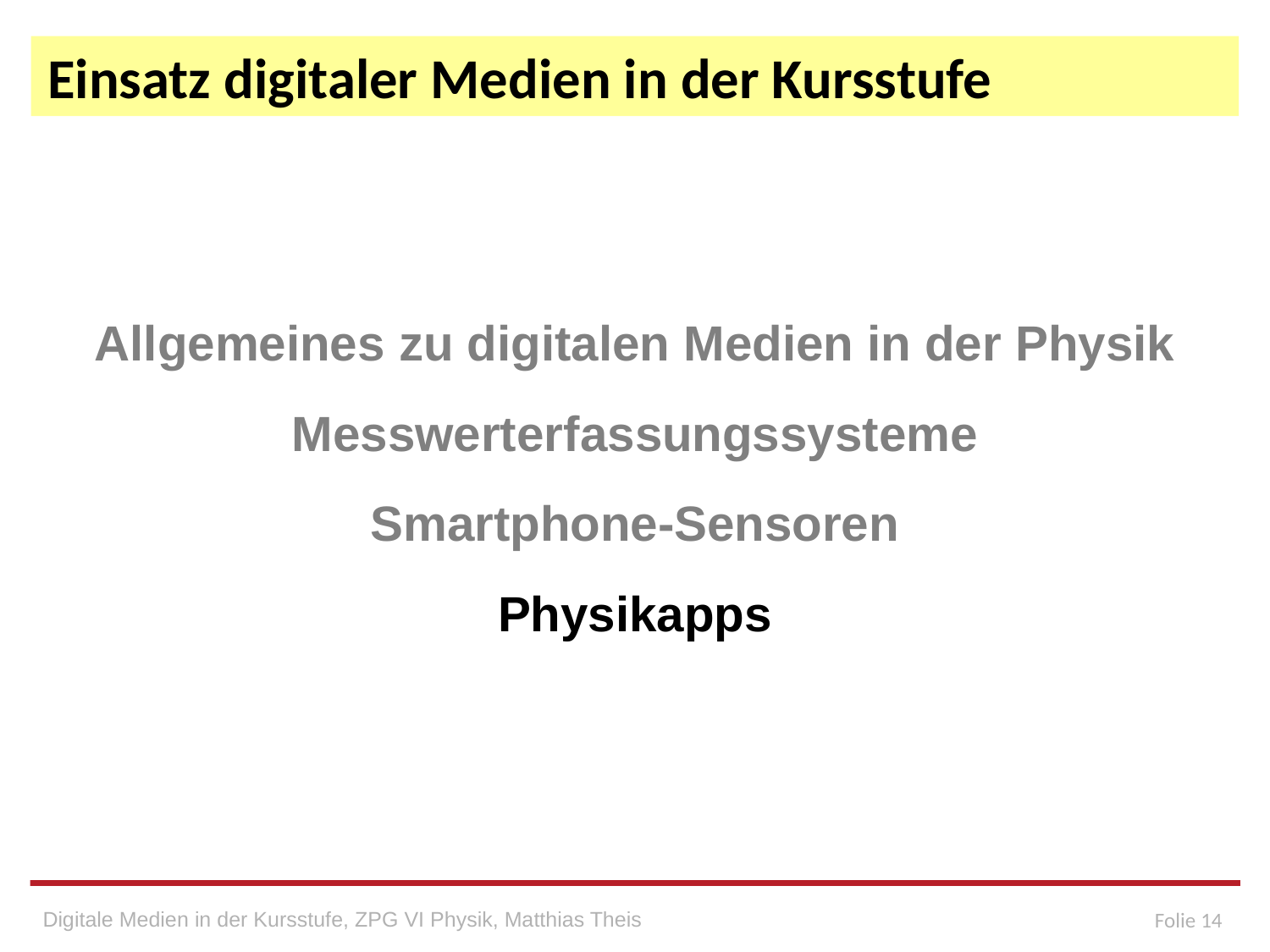

# Einsatz digitaler Medien in der Kursstufe

Allgemeines zu digitalen Medien in der Physik
Messwerterfassungssysteme
Smartphone-Sensoren
Physikapps

Digitale Medien in der Kursstufe, ZPG VI Physik, Matthias Theis
Folie 14